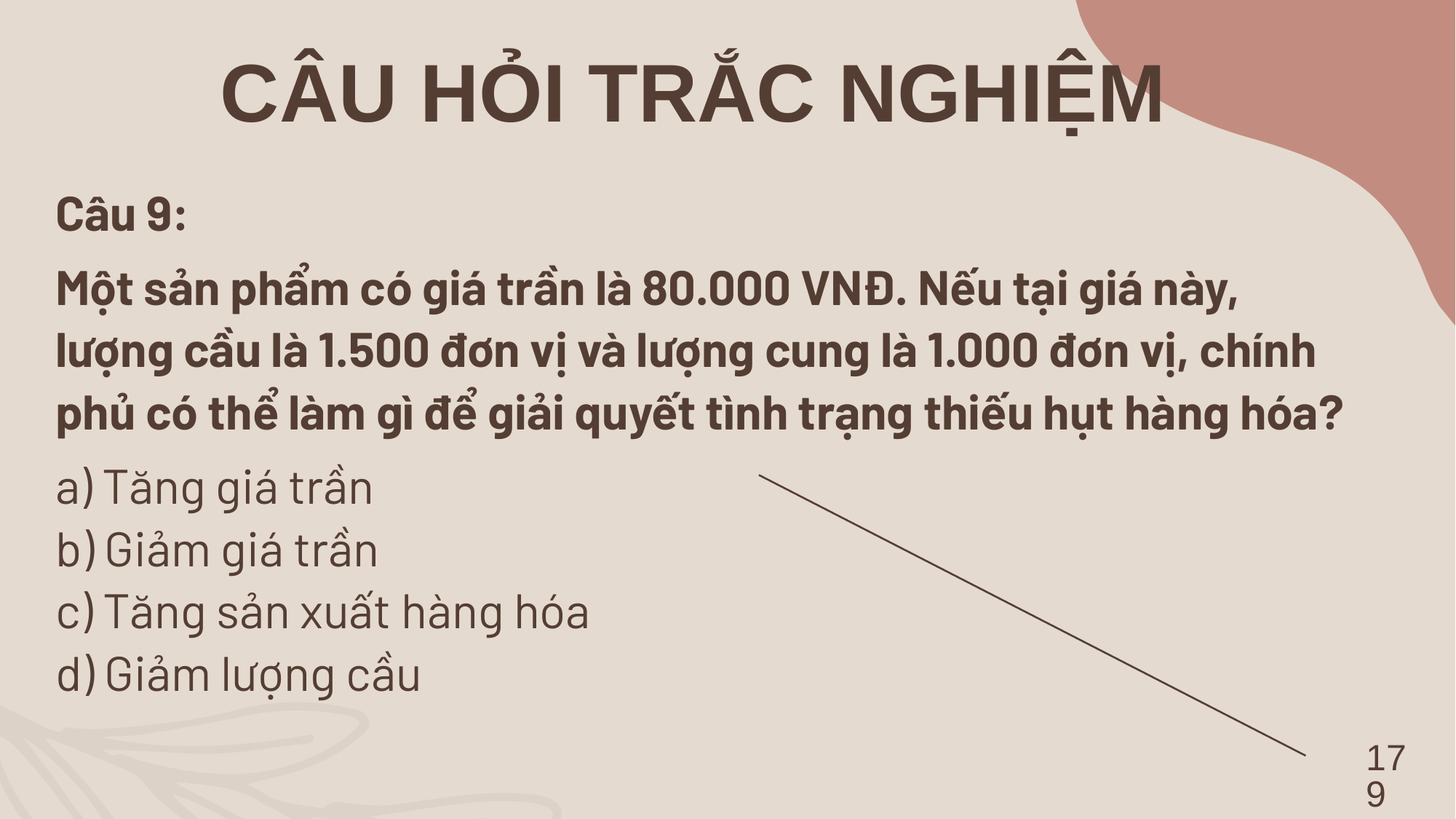

CÂU HỎI TRẮC NGHIỆM
Câu 9:
Một sản phẩm có giá trần là 80.000 VNĐ. Nếu tại giá này, lượng cầu là 1.500 đơn vị và lượng cung là 1.000 đơn vị, chính phủ có thể làm gì để giải quyết tình trạng thiếu hụt hàng hóa?
a) Tăng giá trần
b) Giảm giá trần
c) Tăng sản xuất hàng hóa
d) Giảm lượng cầu
179